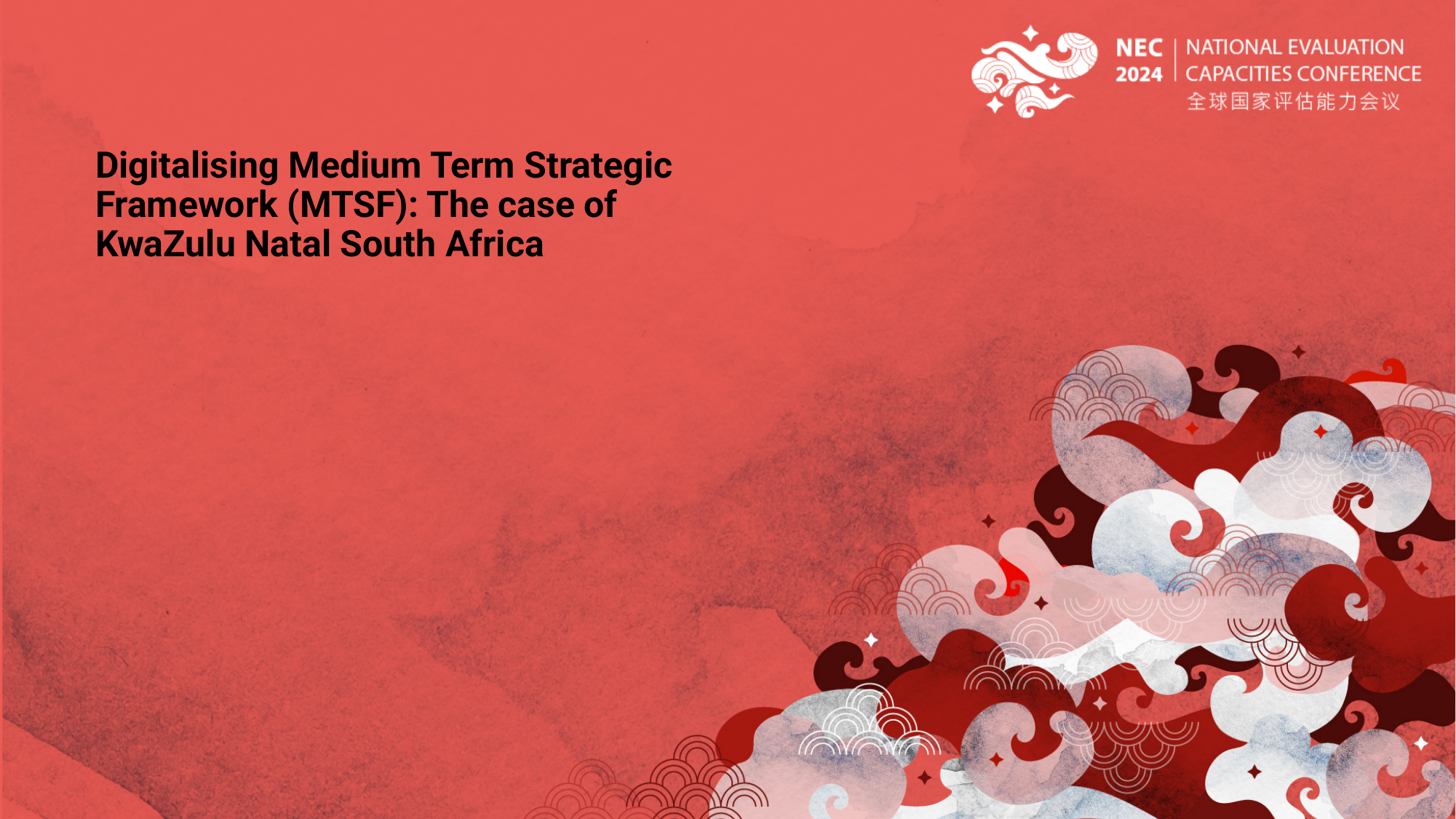

# Digitalising Medium Term Strategic Framework (MTSF): The case of KwaZulu Natal South Africa